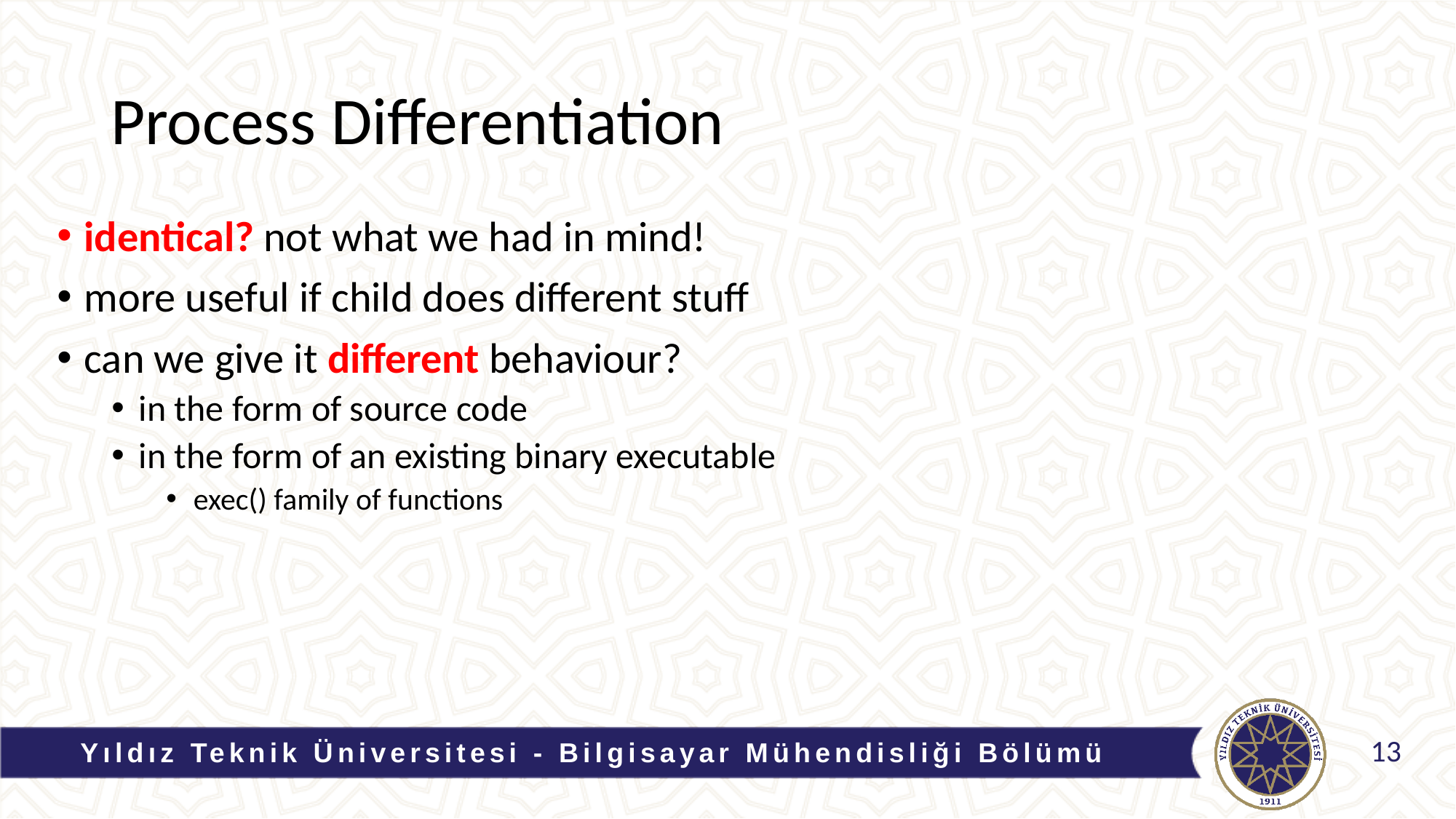

Process Differentiation

identical? not what we had in mind!
more useful if child does different stuff
can we give it different behaviour?
in the form of source code
in the form of an existing binary executable
exec() family of functions

Yıldız Teknik Üniversitesi - Bilgisayar Mühendisliği Bölümü
13